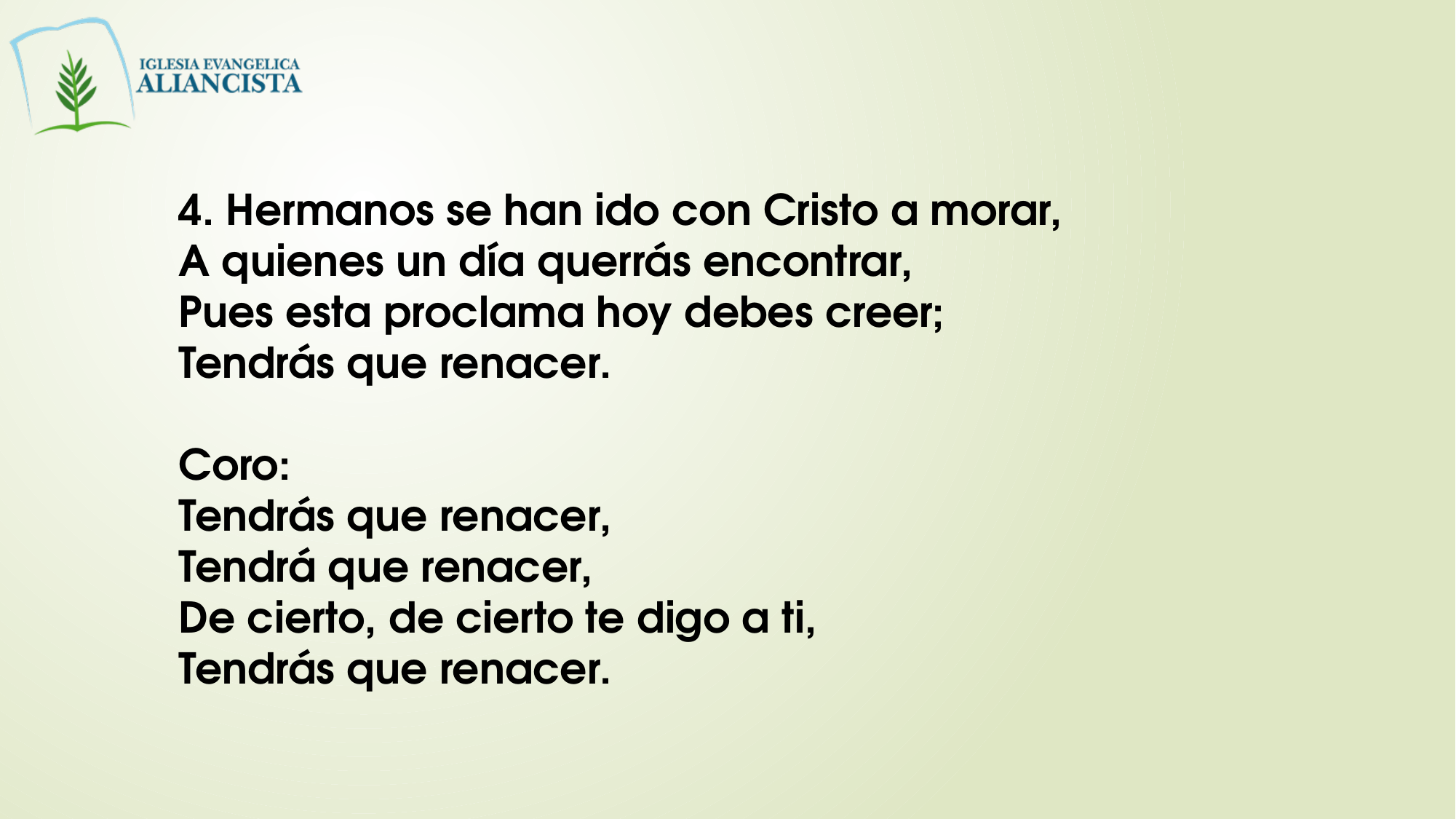

4. Hermanos se han ido con Cristo a morar,
A quienes un día querrás encontrar,
Pues esta proclama hoy debes creer;
Tendrás que renacer.

Coro:
Tendrás que renacer,
Tendrá que renacer,
De cierto, de cierto te digo a ti,
Tendrás que renacer.